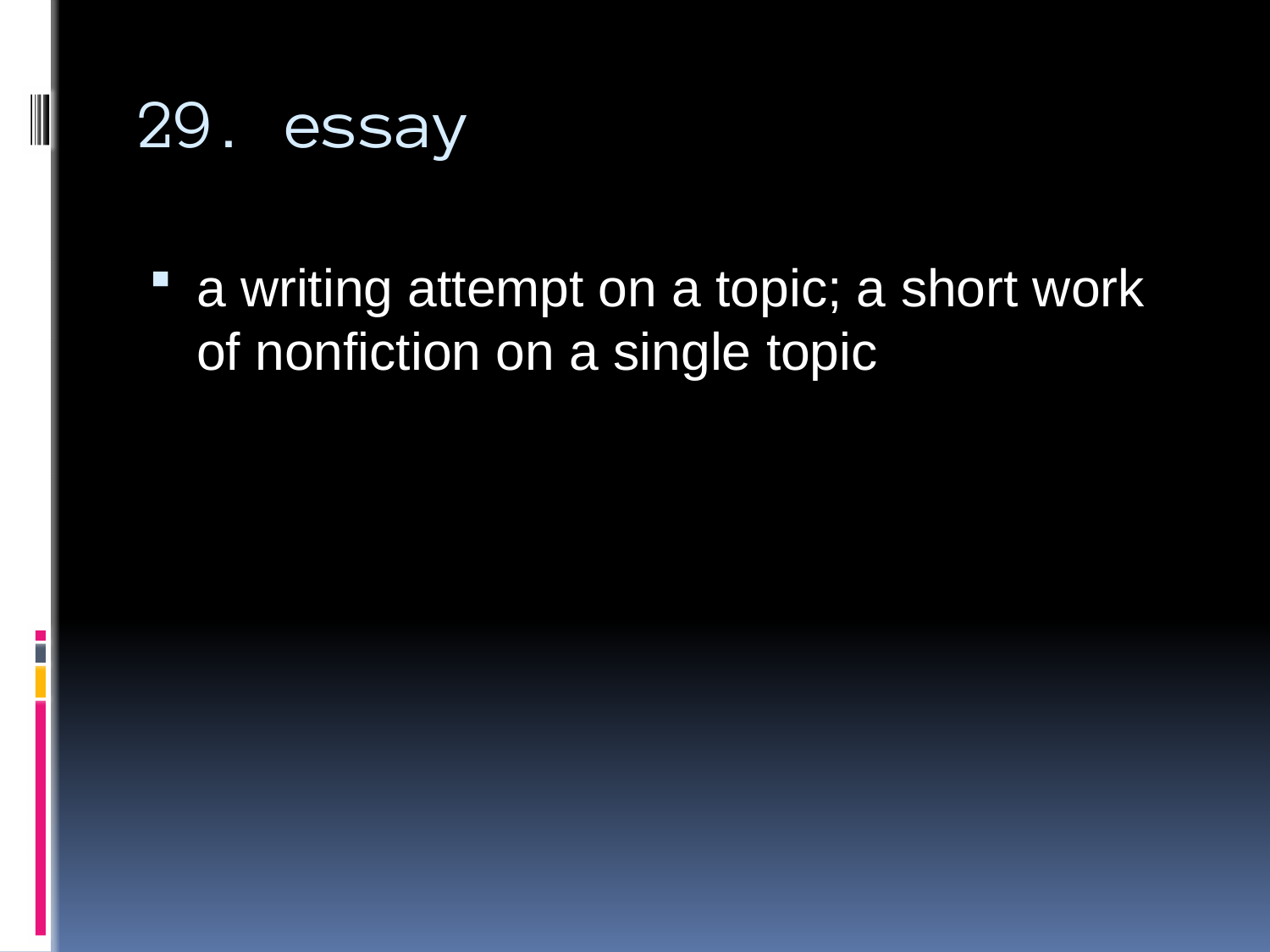

# 29. essay
a writing attempt on a topic; a short work of nonfiction on a single topic